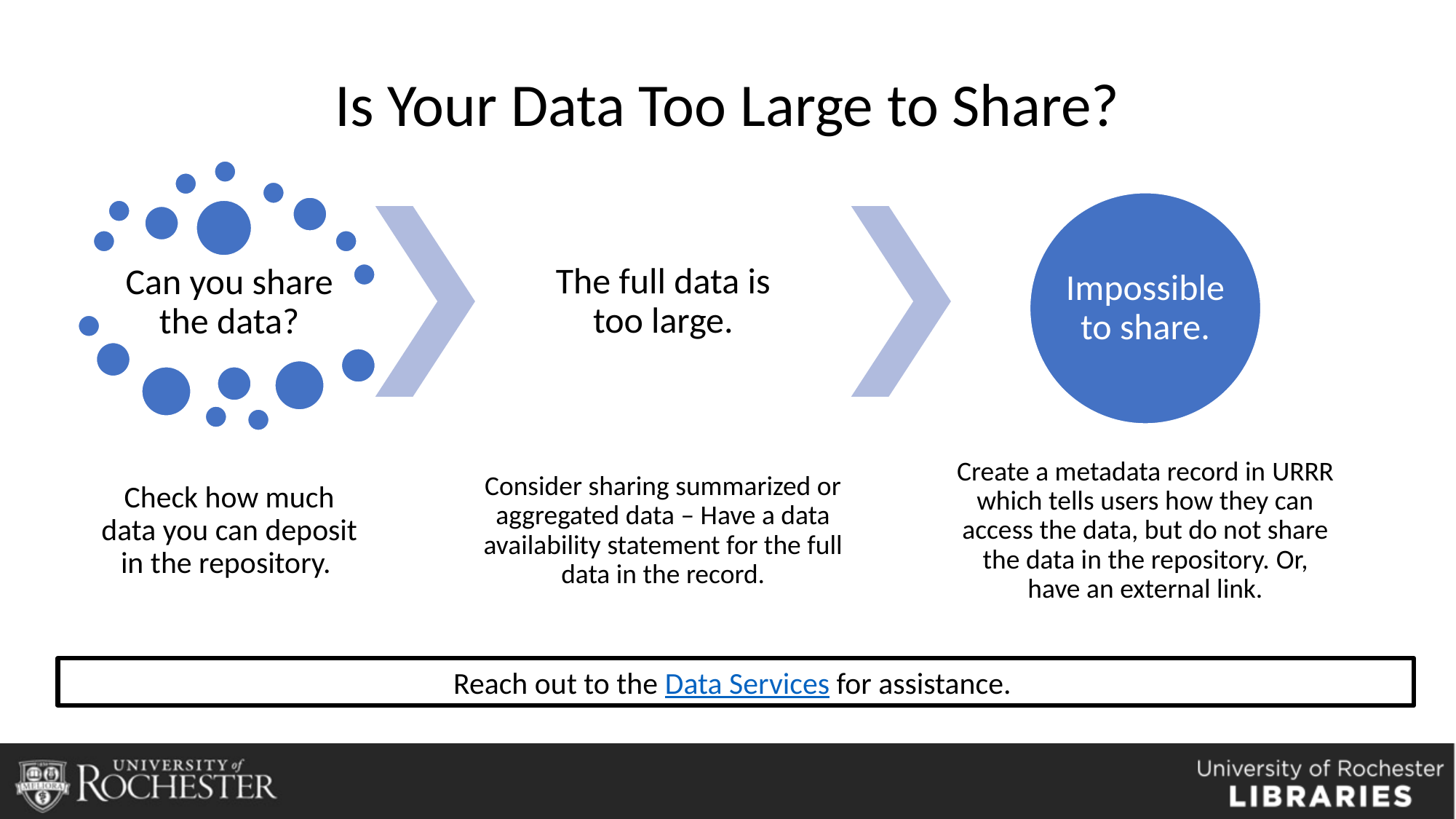

Is Your Data Too Large to Share?
Can you share the data?
Check how much data you can deposit in the repository.
The full data is too large.
Consider sharing summarized or aggregated data – Have a data availability statement for the full data in the record.
Impossible to share.
Create a metadata record in URRR which tells users how they can access the data, but do not share the data in the repository. Or, have an external link.
Reach out to the Data Services for assistance.